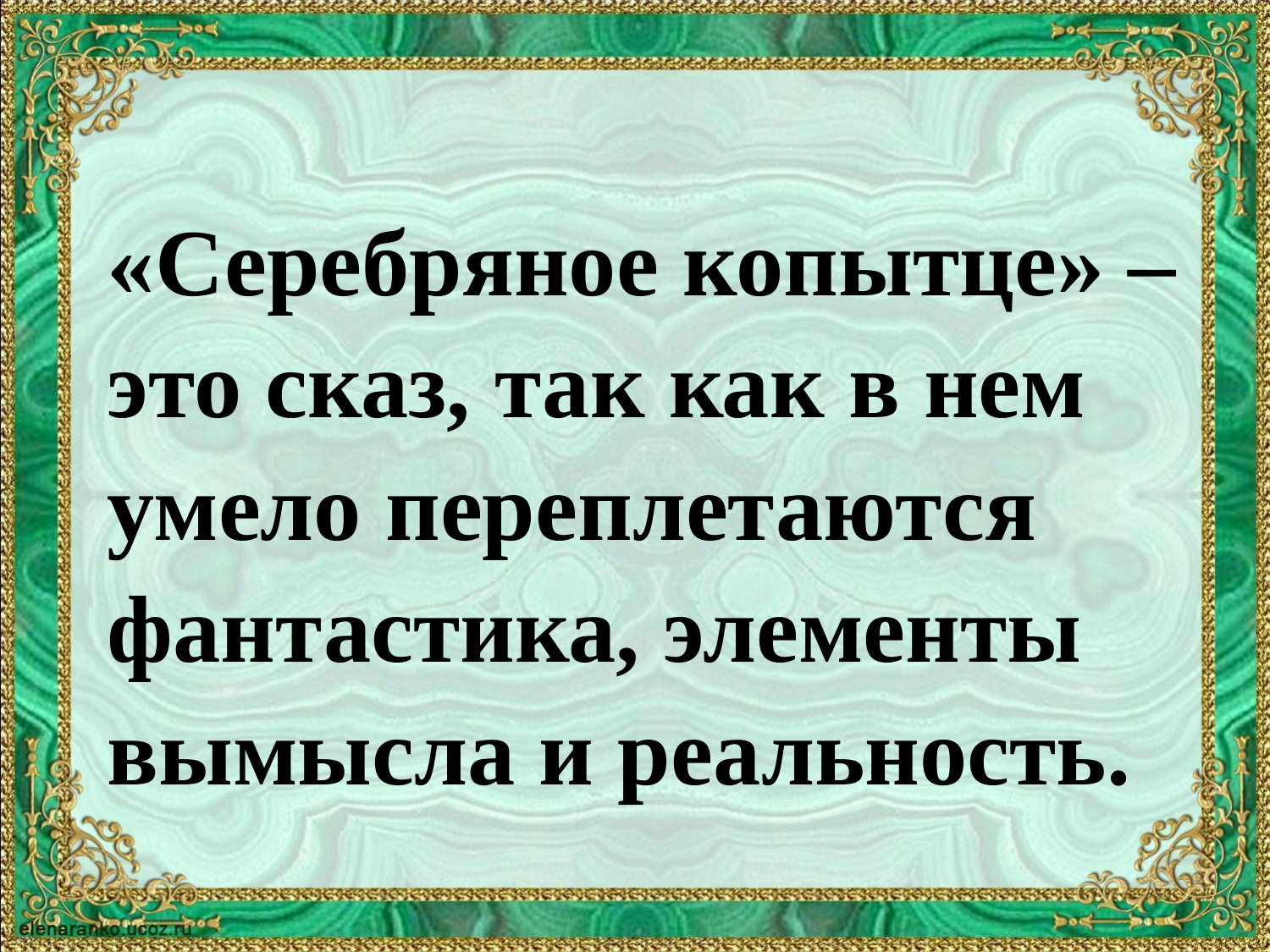

«Серебряное копытце» – это сказ, так как в нем умело переплетаются фантастика, элементы вымысла и реальность.